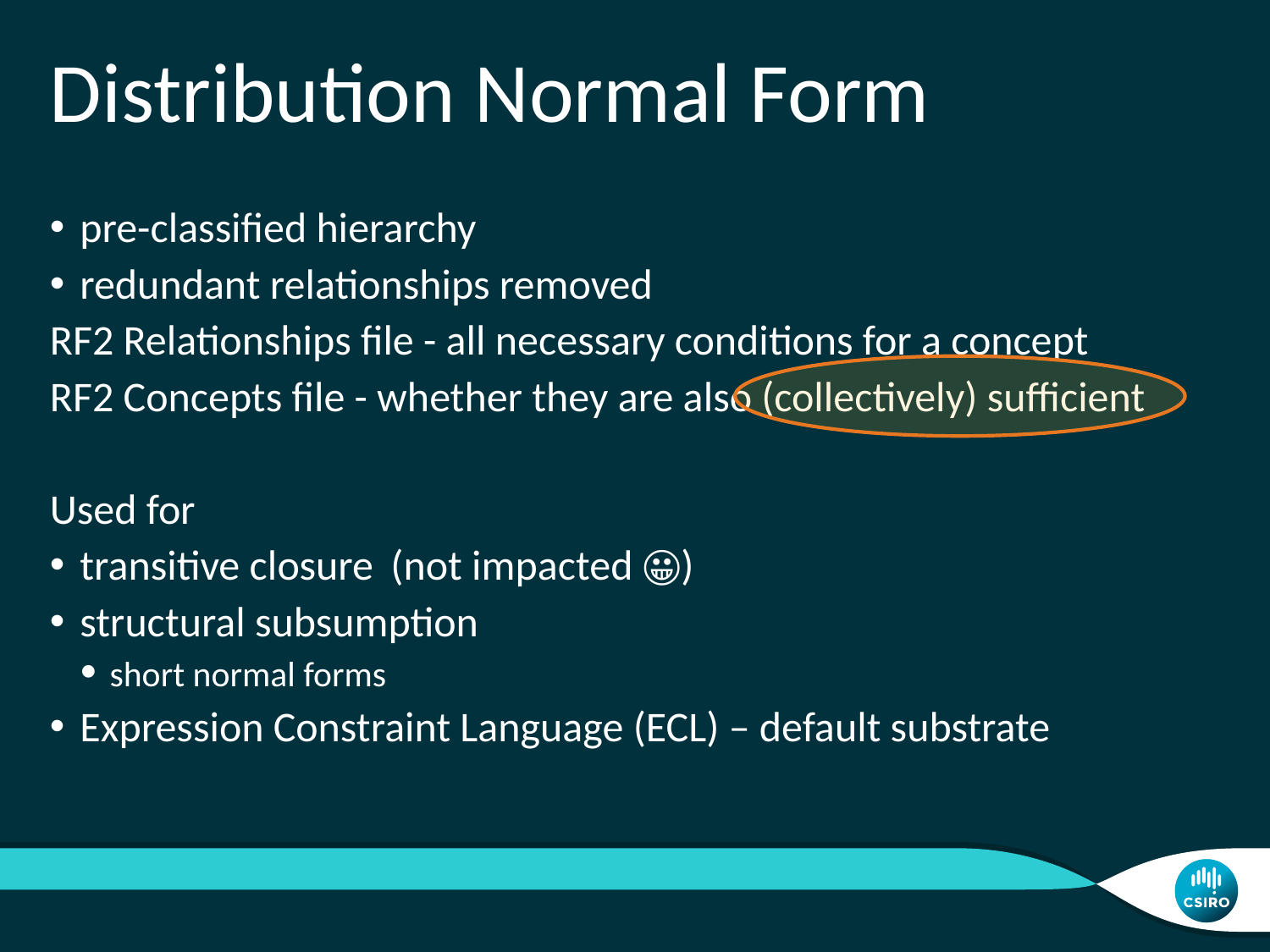

# Distribution Normal Form
pre-classified hierarchy
redundant relationships removed
RF2 Relationships file - all necessary conditions for a concept
RF2 Concepts file - whether they are also (collectively) sufficient

Used for
transitive closure
structural subsumption
short normal forms
Expression Constraint Language (ECL) – default substrate

(not impacted 😀)